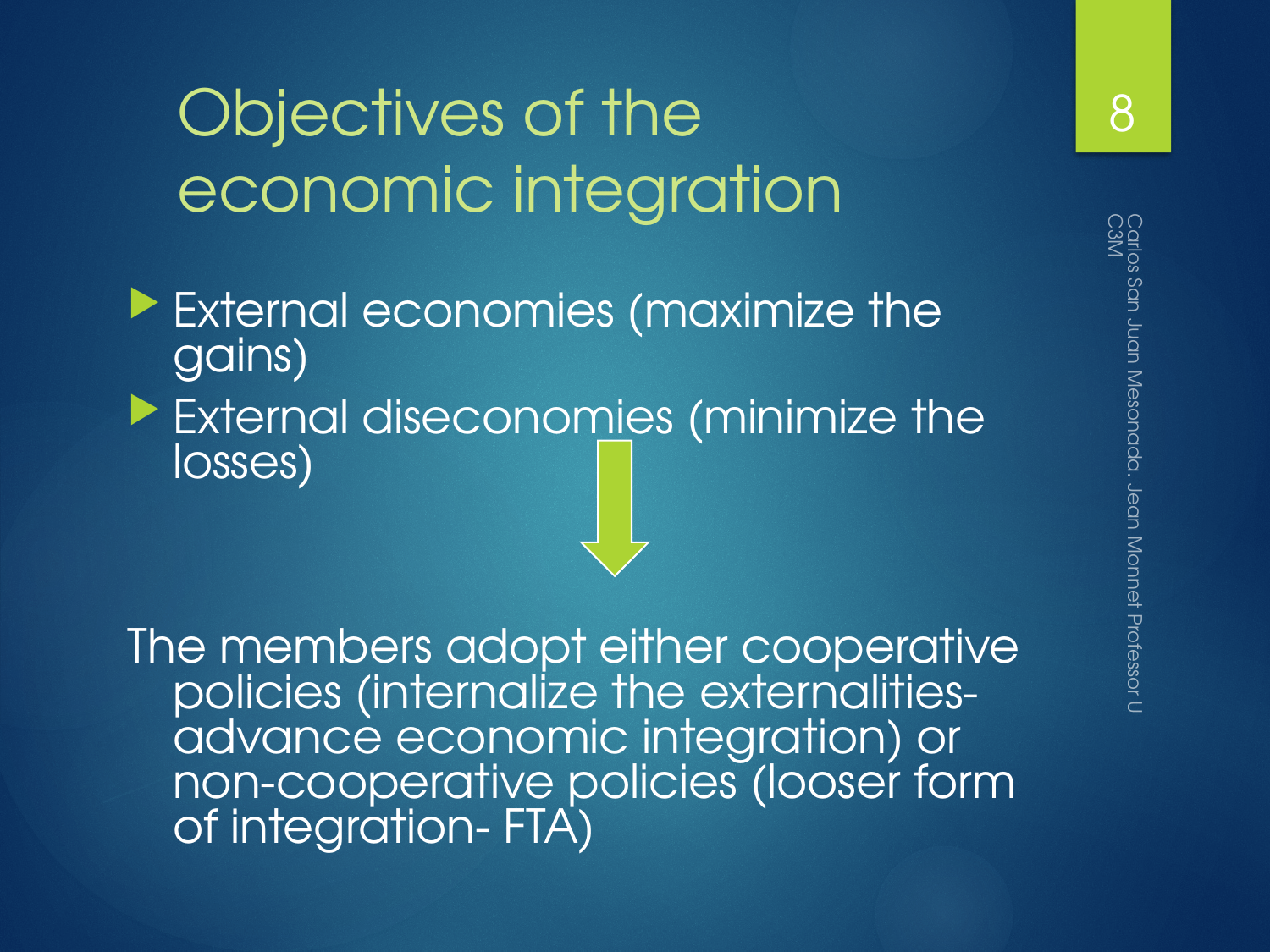

8
Objectives of the economic integration
External economies (maximize the gains)
External diseconomies (minimize the losses)

The members adopt either cooperative policies (internalize the externalities- advance economic integration) or non-cooperative policies (looser form of integration- FTA)

Carlos San Juan Mesonada. Jean Monnet Professor UC3M